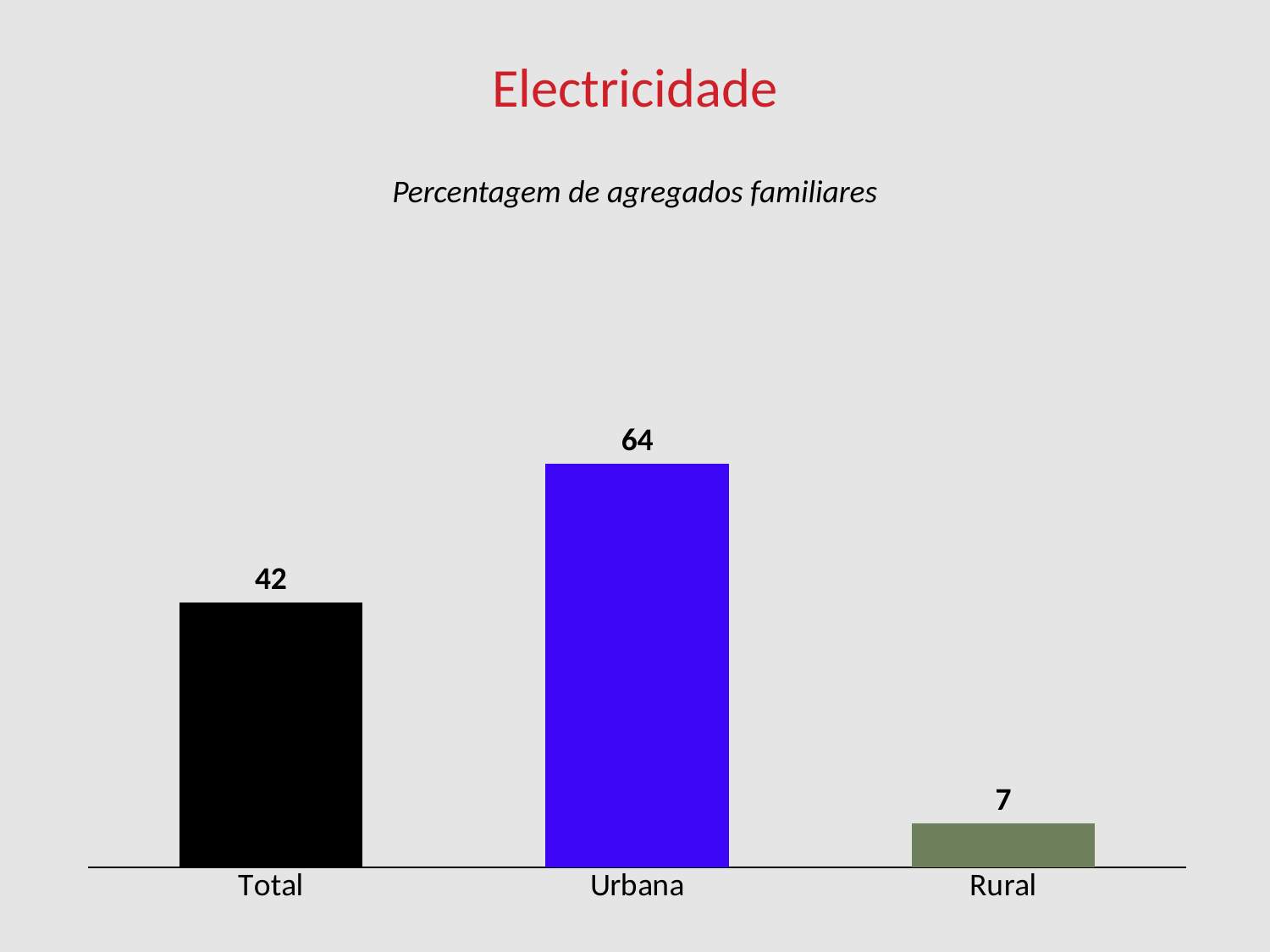

# Electricidade
Percentagem de agregados familiares

### Chart

| Category | Improved |
|---|---|
| Total | 42.0 |
| Urbana | 64.0 |
| Rural | 7.0 |